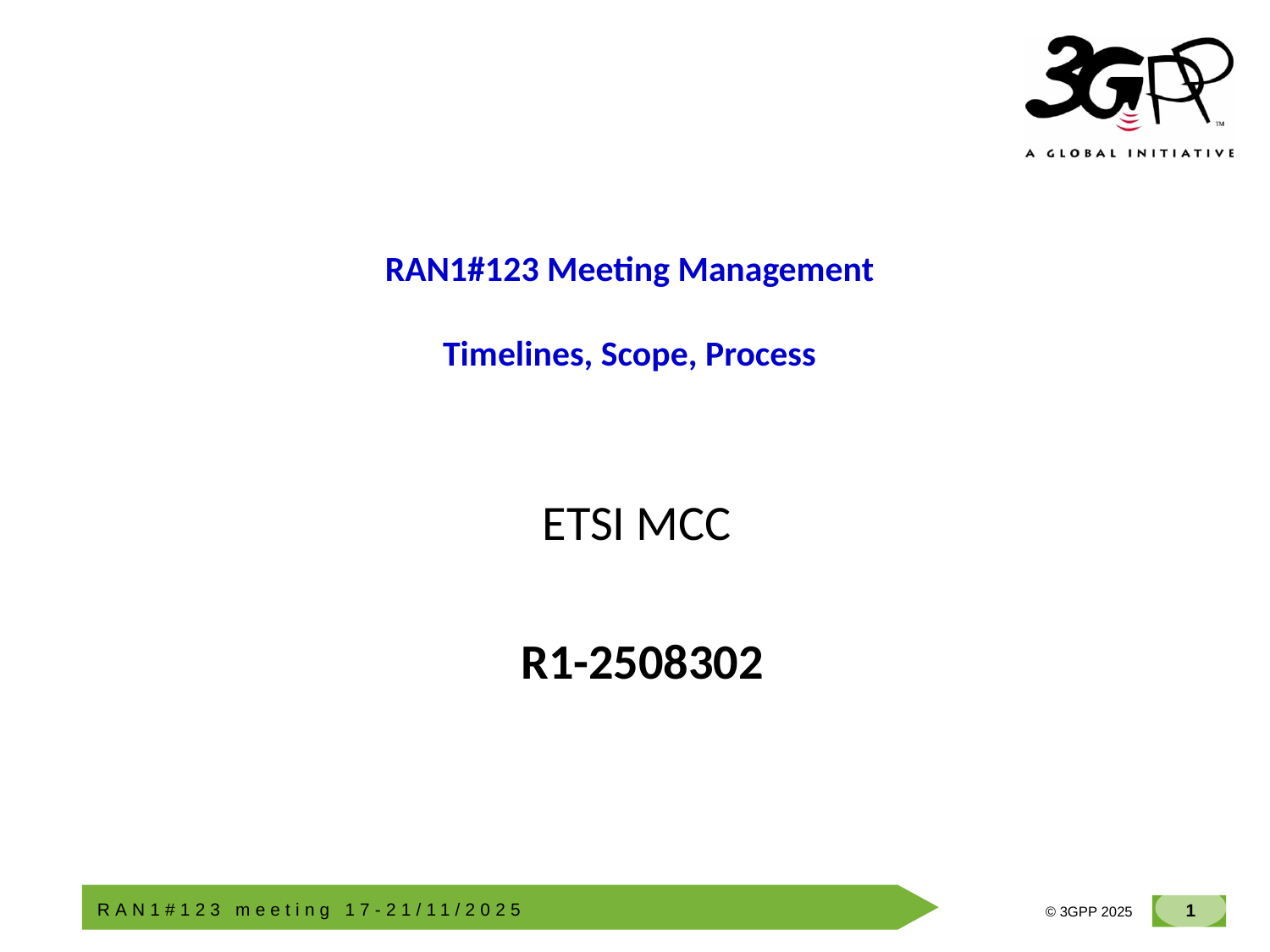

# RAN1#123 Meeting Management Timelines, Scope, Process
ETSI MCC

 R1-2508302